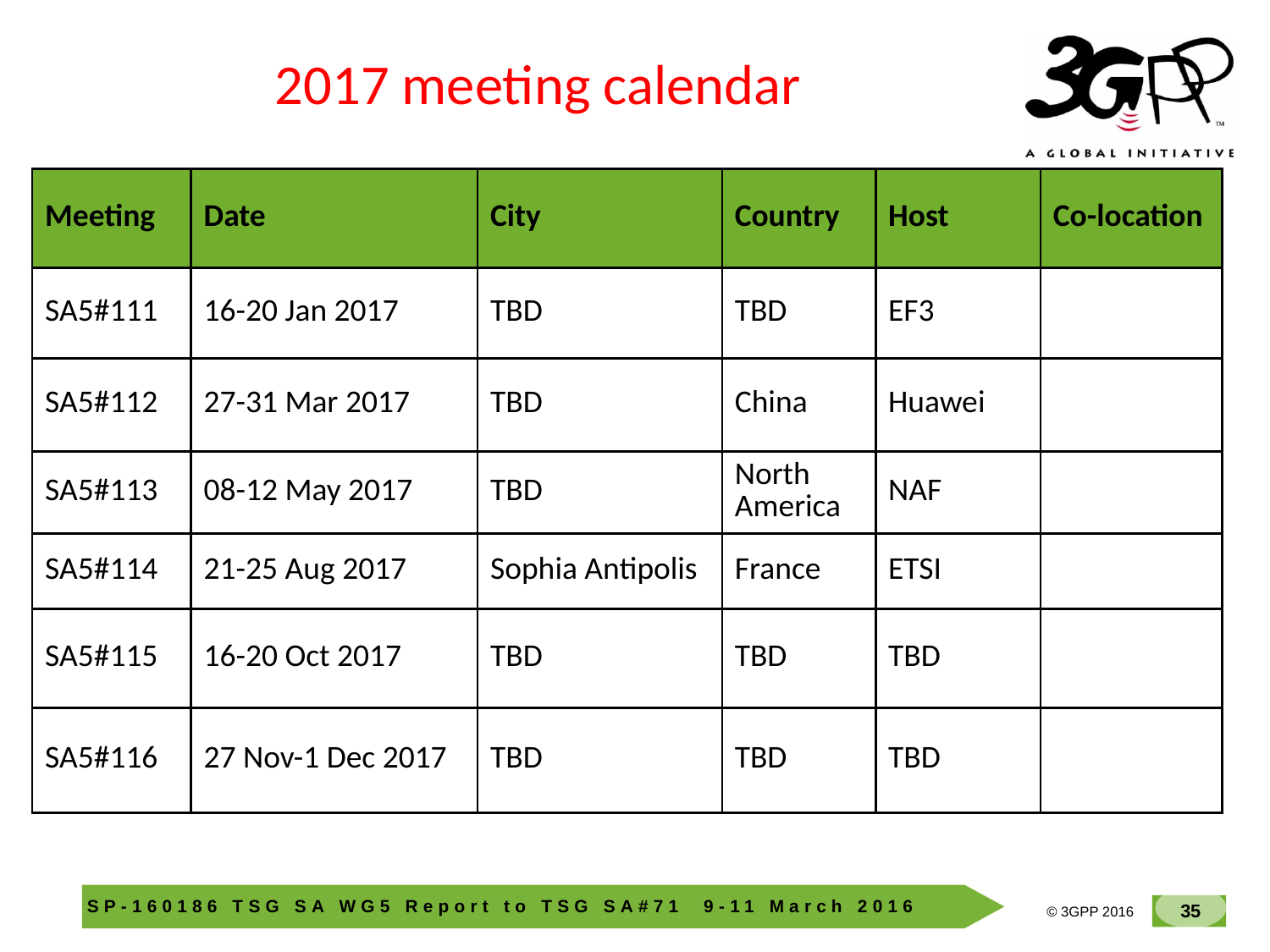

# 2017 meeting calendar
| Meeting | Date | City | Country | Host | Co-location |
| --- | --- | --- | --- | --- | --- |
| SA5#111 | 16-20 Jan 2017 | TBD | TBD | EF3 |  |
| SA5#112 | 27-31 Mar 2017 | TBD | China | Huawei |  |
| SA5#113 | 08-12 May 2017 | TBD | North America | NAF |  |
| SA5#114 | 21-25 Aug 2017 | Sophia Antipolis | France | ETSI |  |
| SA5#115 | 16-20 Oct 2017 | TBD | TBD | TBD |  |
| SA5#116 | 27 Nov-1 Dec 2017 | TBD | TBD | TBD |  |